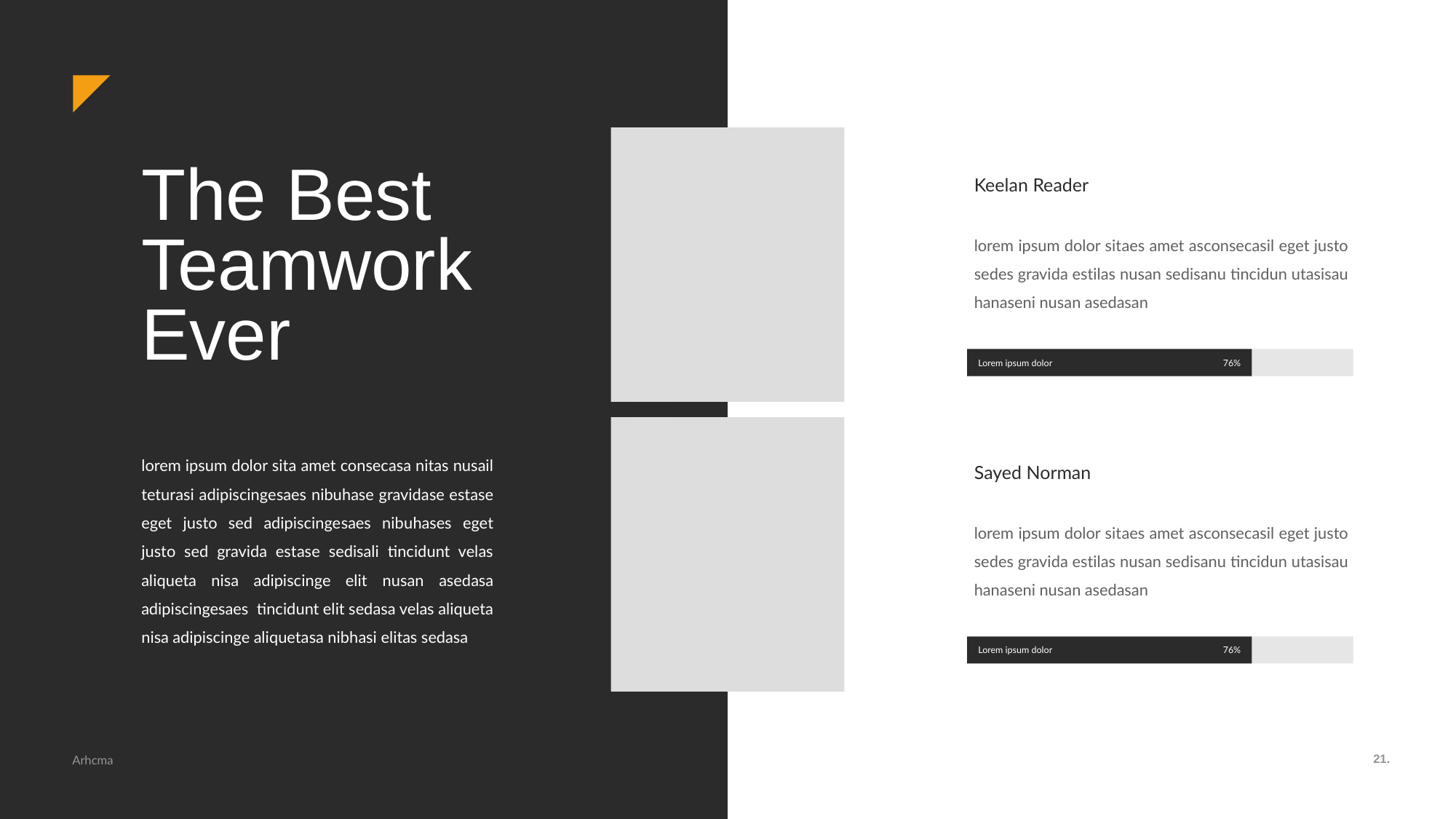

The Best Teamwork Ever
Keelan Reader
lorem ipsum dolor sitaes amet asconsecasil eget justo sedes gravida estilas nusan sedisanu tincidun utasisau hanaseni nusan asedasan

76%
Lorem ipsum dolor
lorem ipsum dolor sita amet consecasa nitas nusail teturasi adipiscingesaes nibuhase gravidase estase eget justo sed adipiscingesaes nibuhases eget justo sed gravida estase sedisali tincidunt velas aliqueta nisa adipiscinge elit nusan asedasa adipiscingesaes  tincidunt elit sedasa velas aliqueta nisa adipiscinge aliquetasa nibhasi elitas sedasa
Sayed Norman
lorem ipsum dolor sitaes amet asconsecasil eget justo sedes gravida estilas nusan sedisanu tincidun utasisau hanaseni nusan asedasan

76%
Lorem ipsum dolor
21.
Arhcma